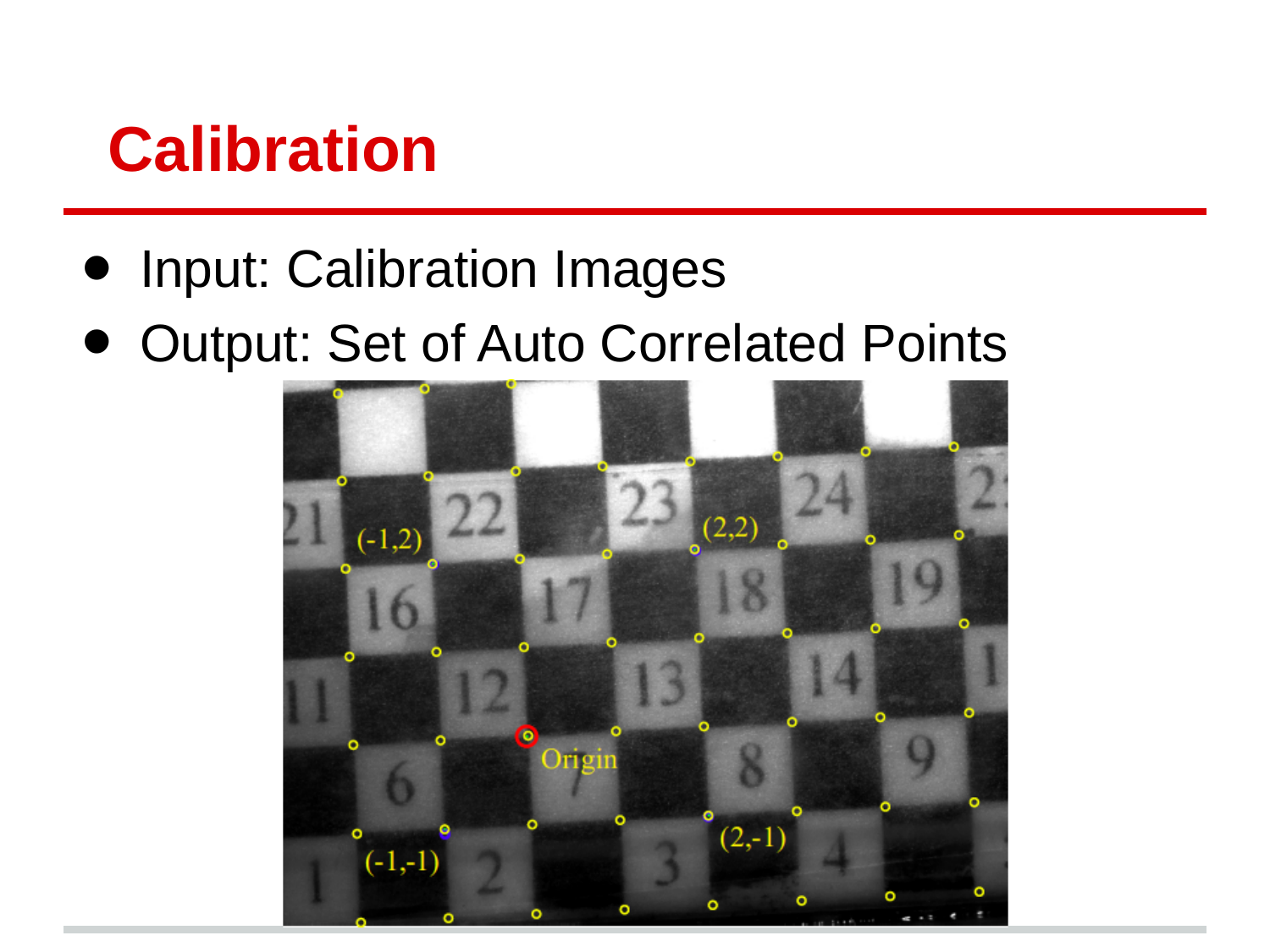

# Calibration
Input: Calibration Images
Output: Set of Auto Correlated Points